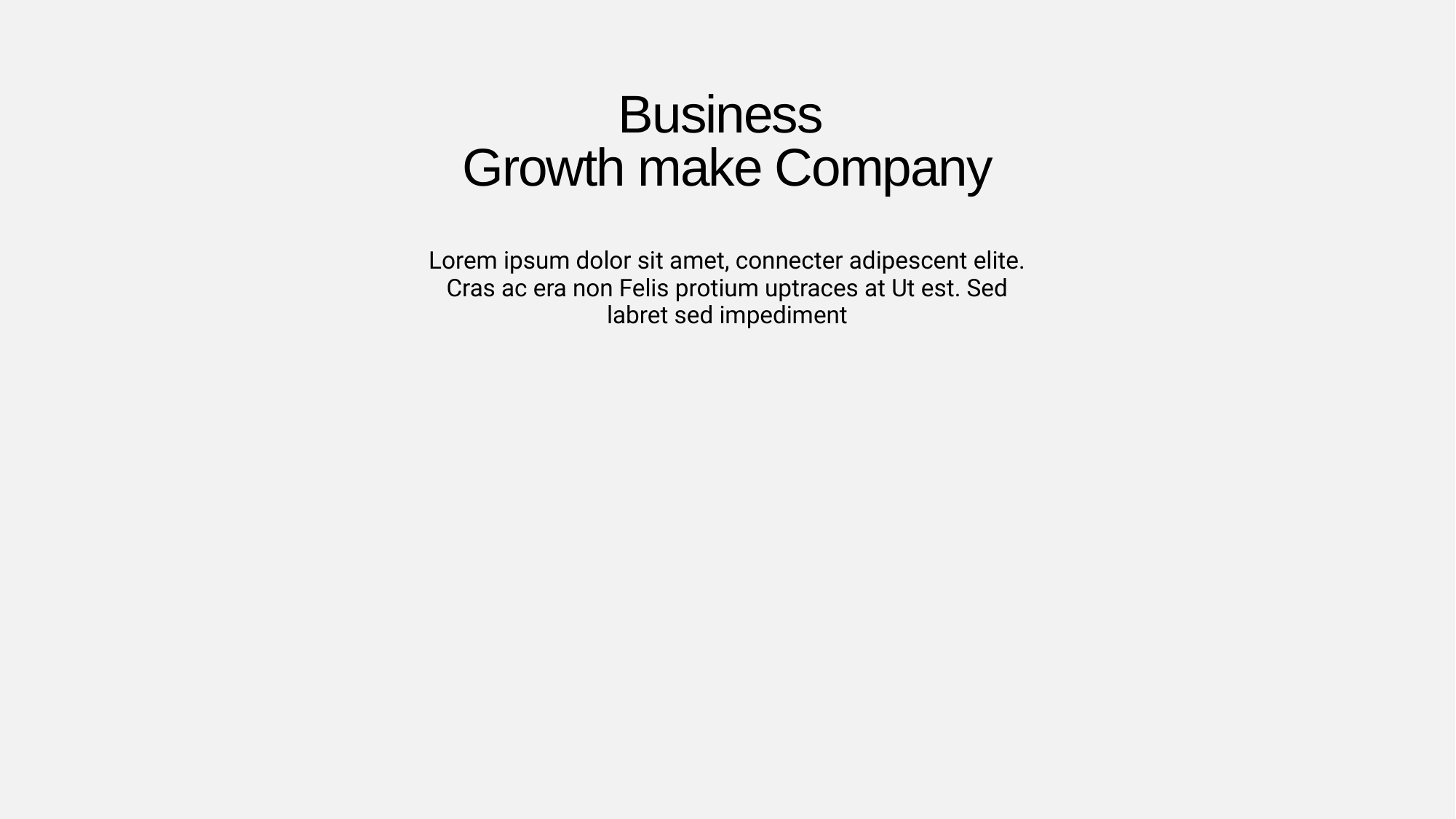

Business
Growth make Company
Lorem ipsum dolor sit amet, connecter adipescent elite. Cras ac era non Felis protium uptraces at Ut est. Sed labret sed impediment